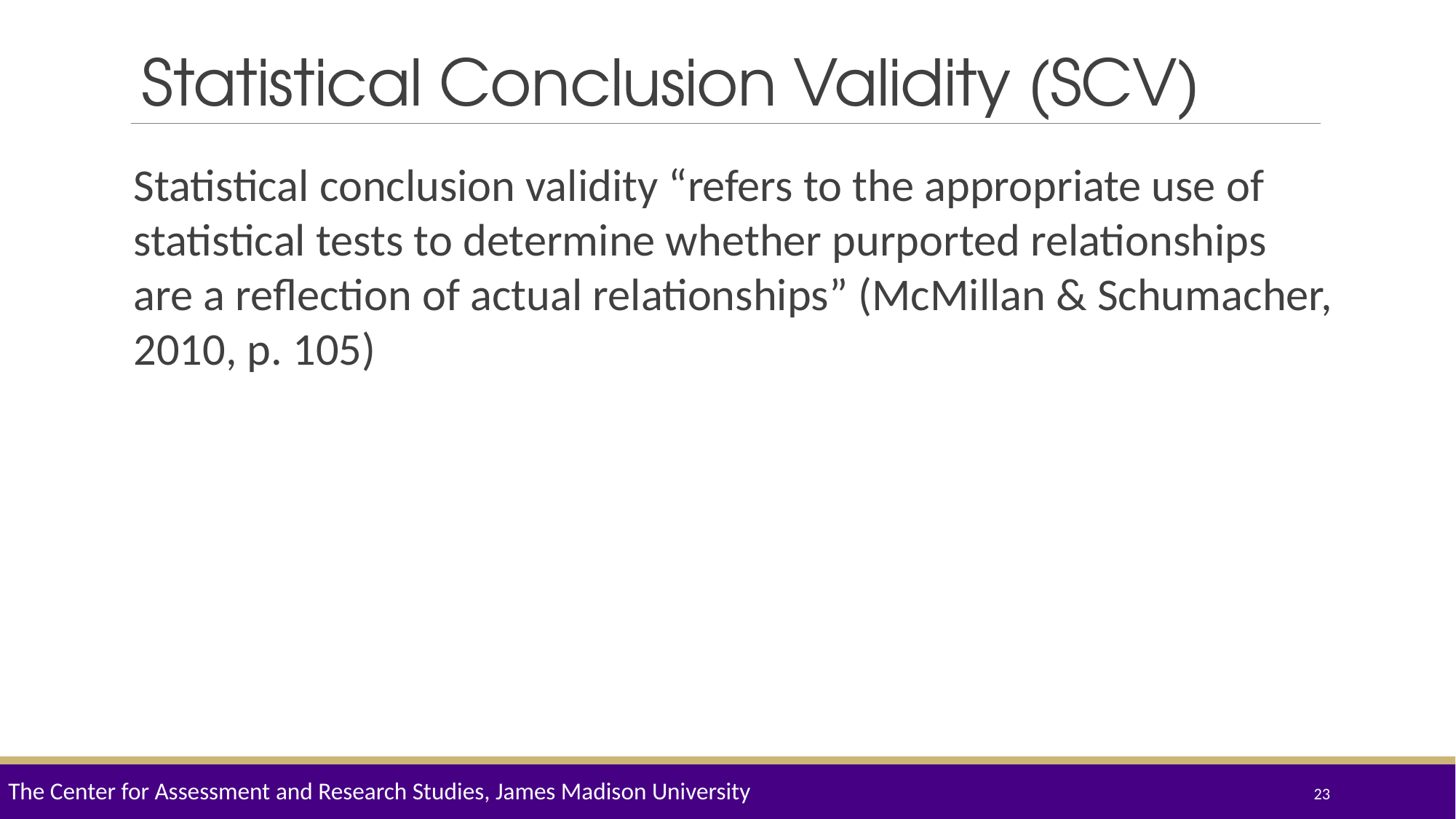

# Statistical Conclusion Validity (SCV)
Statistical conclusion validity “refers to the appropriate use of statistical tests to determine whether purported relationships are a reflection of actual relationships” (McMillan & Schumacher, 2010, p. 105)
The Center for Assessment and Research Studies, James Madison University
23